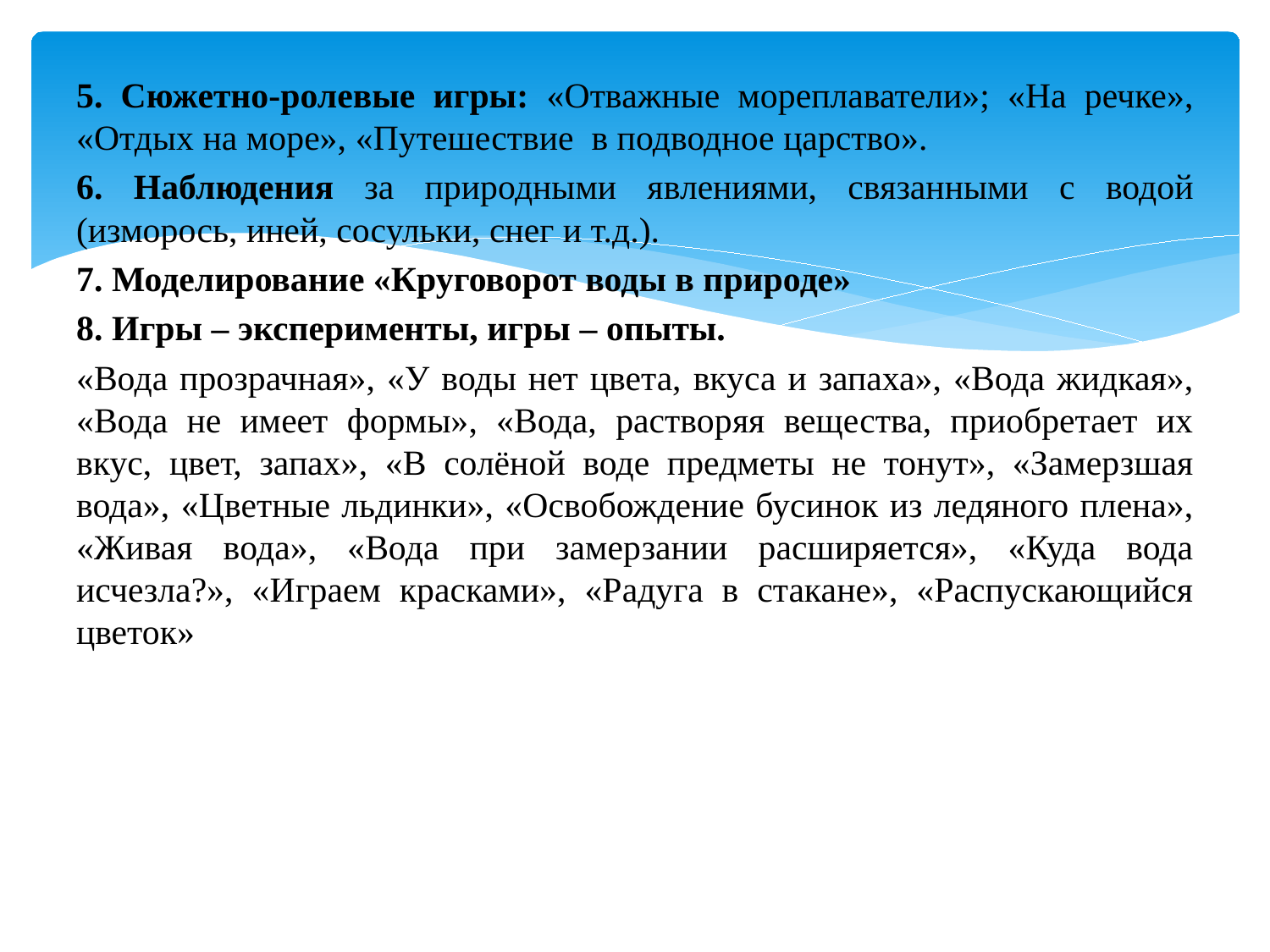

#
5. Сюжетно-ролевые игры: «Отважные мореплаватели»; «На речке», «Отдых на море», «Путешествие  в подводное царство».
6. Наблюдения за природными явлениями, связанными с водой (изморось, иней, сосульки, снег и т.д.).
7. Моделирование «Круговорот воды в природе»
8. Игры – эксперименты, игры – опыты.
«Вода прозрачная», «У воды нет цвета, вкуса и запаха», «Вода жидкая», «Вода не имеет формы», «Вода, растворяя вещества, приобретает их вкус, цвет, запах», «В солёной воде предметы не тонут», «Замерзшая вода», «Цветные льдинки», «Освобождение бусинок из ледяного плена», «Живая вода», «Вода при замерзании расширяется», «Куда вода исчезла?», «Играем красками», «Радуга в стакане», «Распускающийся цветок»